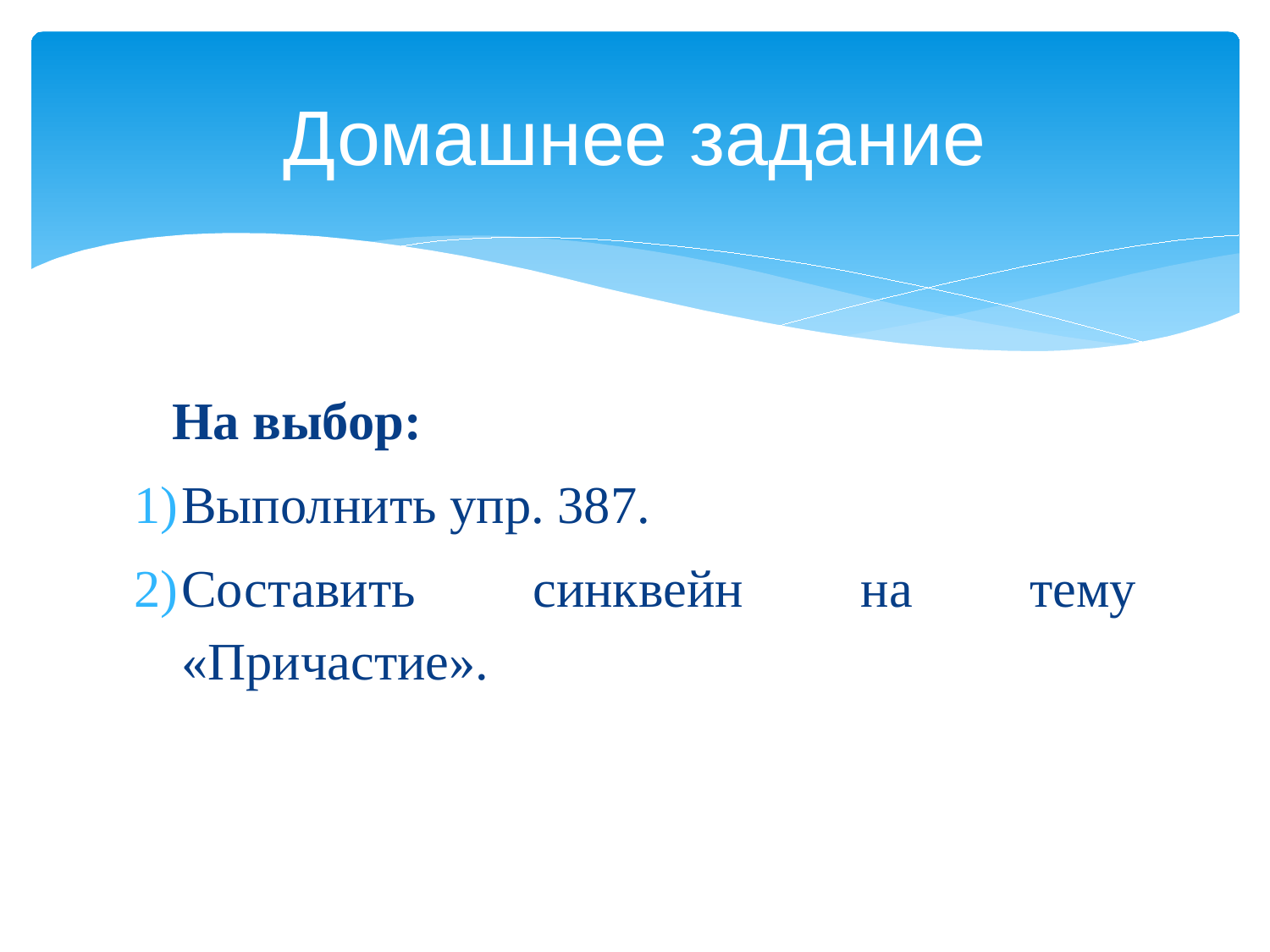

# Домашнее задание
На выбор:
Выполнить упр. 387.
Составить синквейн на тему «Причастие».